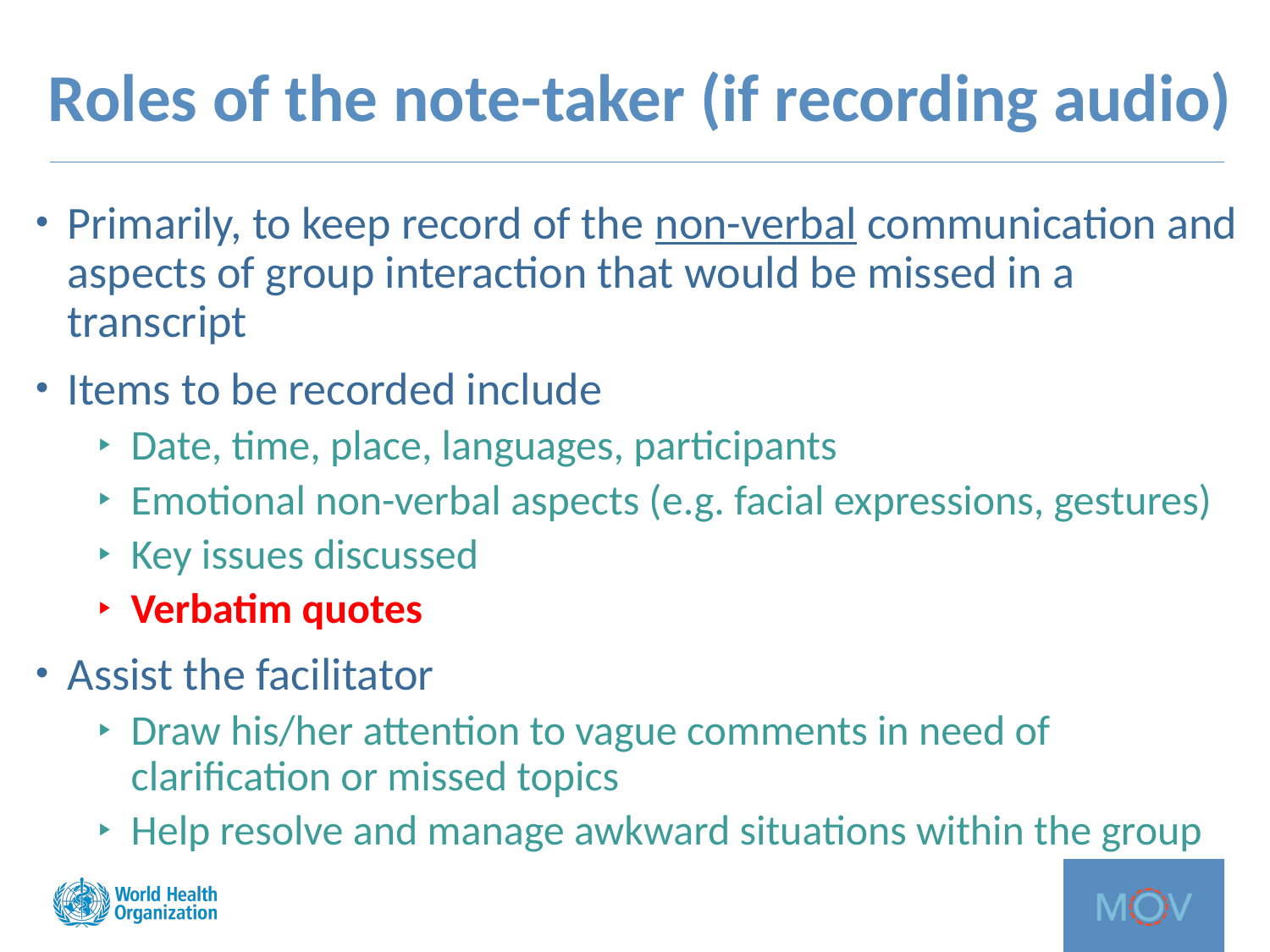

# Roles of the note-taker (if recording audio)
Primarily, to keep record of the non-verbal communication and aspects of group interaction that would be missed in a transcript
Items to be recorded include
Date, time, place, languages, participants
Emotional non-verbal aspects (e.g. facial expressions, gestures)
Key issues discussed
Verbatim quotes
Assist the facilitator
Draw his/her attention to vague comments in need of clarification or missed topics
Help resolve and manage awkward situations within the group